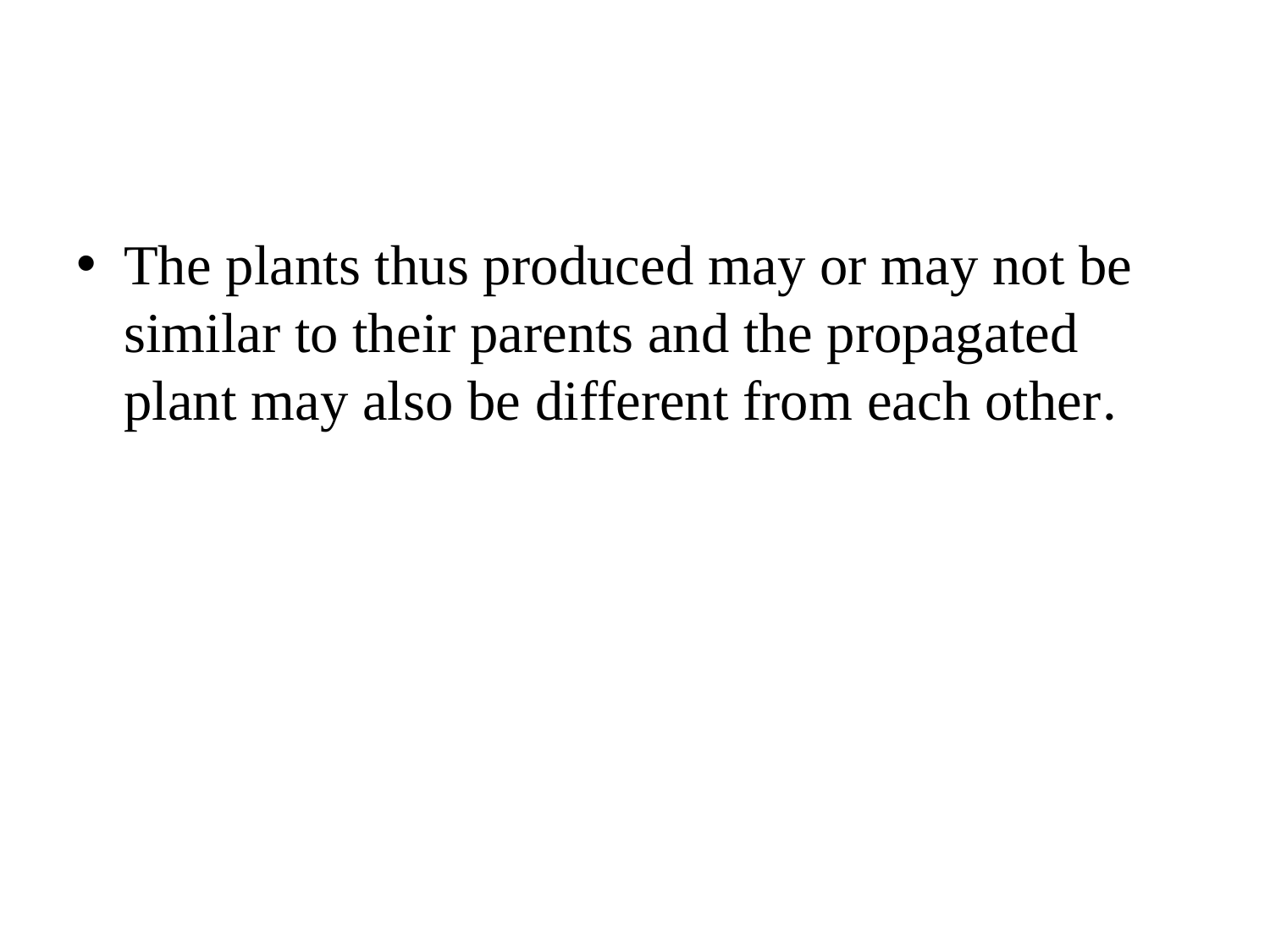

#
The plants thus produced may or may not be similar to their parents and the propagated plant may also be different from each other.